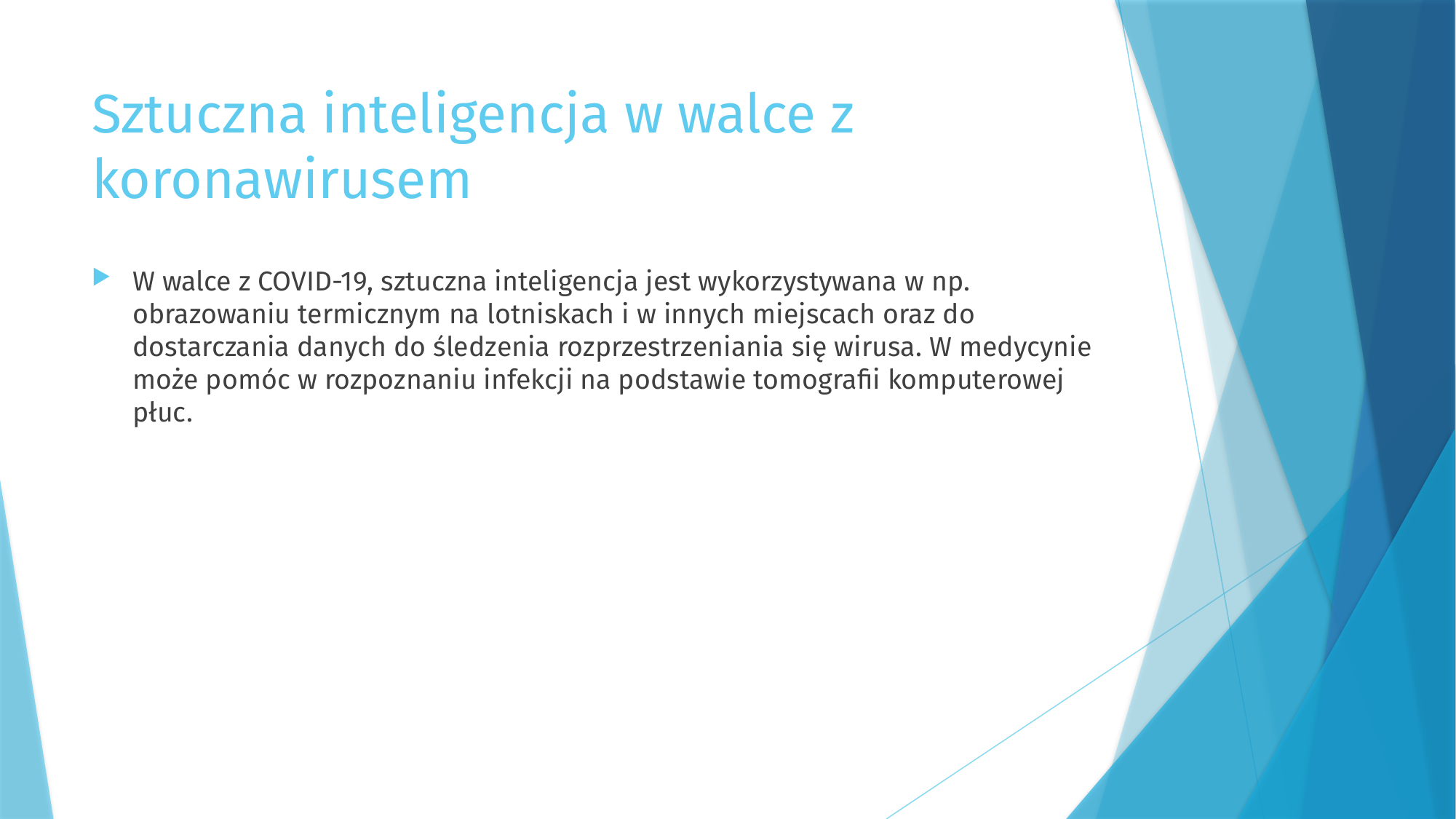

# Sztuczna inteligencja w walce z koronawirusem
W walce z COVID-19, sztuczna inteligencja jest wykorzystywana w np. obrazowaniu termicznym na lotniskach i w innych miejscach oraz do dostarczania danych do śledzenia rozprzestrzeniania się wirusa. W medycynie może pomóc w rozpoznaniu infekcji na podstawie tomografii komputerowej płuc.